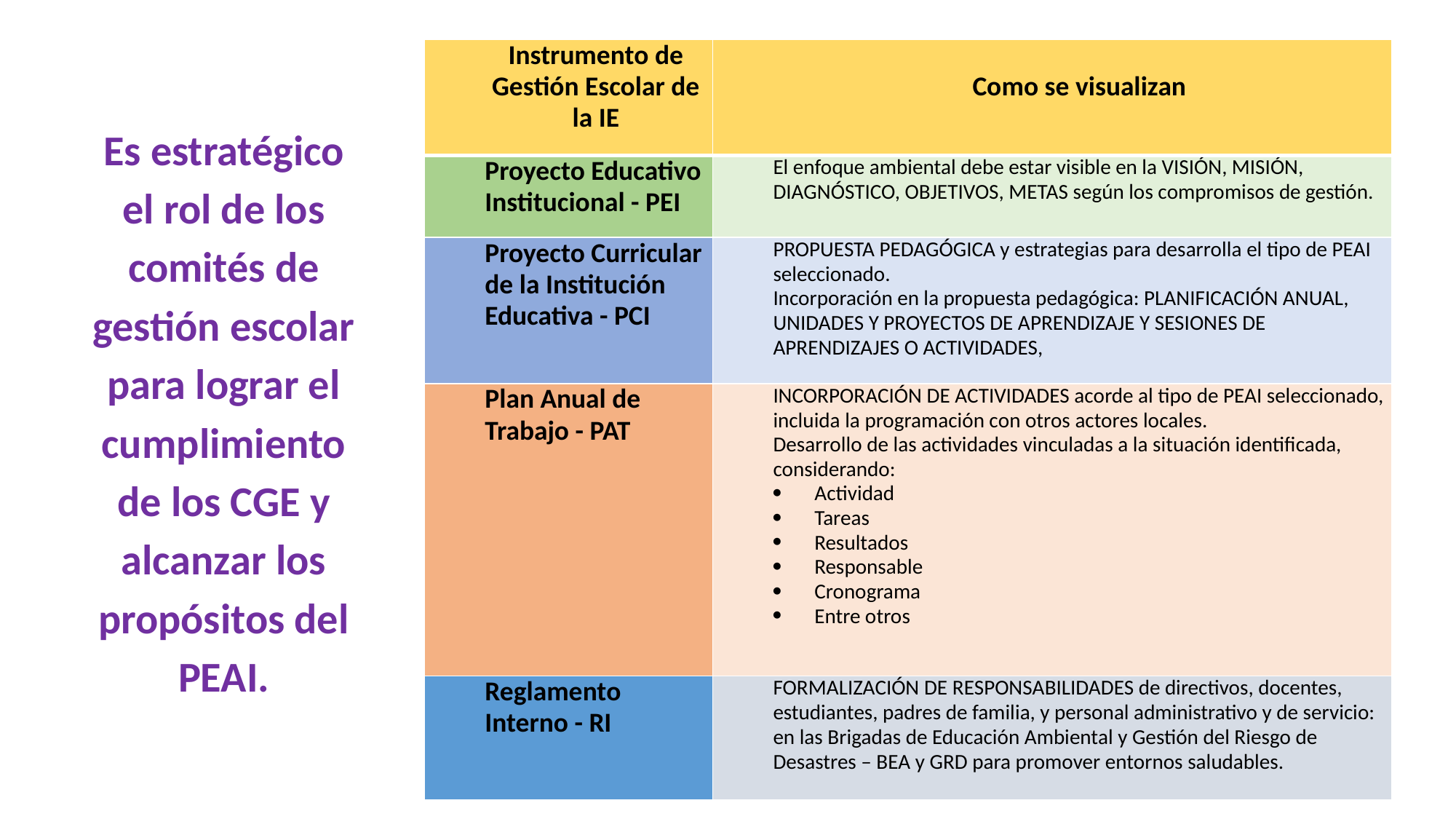

| Instrumento de Gestión Escolar de la IE | Como se visualizan |
| --- | --- |
| Proyecto Educativo Institucional - PEI | El enfoque ambiental debe estar visible en la VISIÓN, MISIÓN, DIAGNÓSTICO, OBJETIVOS, METAS según los compromisos de gestión. |
| Proyecto Curricular de la Institución Educativa - PCI | PROPUESTA PEDAGÓGICA y estrategias para desarrolla el tipo de PEAI seleccionado. Incorporación en la propuesta pedagógica: PLANIFICACIÓN ANUAL, UNIDADES Y PROYECTOS DE APRENDIZAJE Y SESIONES DE APRENDIZAJES O ACTIVIDADES, |
| Plan Anual de Trabajo - PAT | INCORPORACIÓN DE ACTIVIDADES acorde al tipo de PEAI seleccionado, incluida la programación con otros actores locales. Desarrollo de las actividades vinculadas a la situación identificada, considerando: Actividad Tareas Resultados Responsable Cronograma Entre otros |
| Reglamento Interno - RI | FORMALIZACIÓN DE RESPONSABILIDADES de directivos, docentes, estudiantes, padres de familia, y personal administrativo y de servicio: en las Brigadas de Educación Ambiental y Gestión del Riesgo de Desastres – BEA y GRD para promover entornos saludables. |
Es estratégico el rol de los comités de gestión escolar para lograr el cumplimiento de los CGE y alcanzar los propósitos del PEAI.